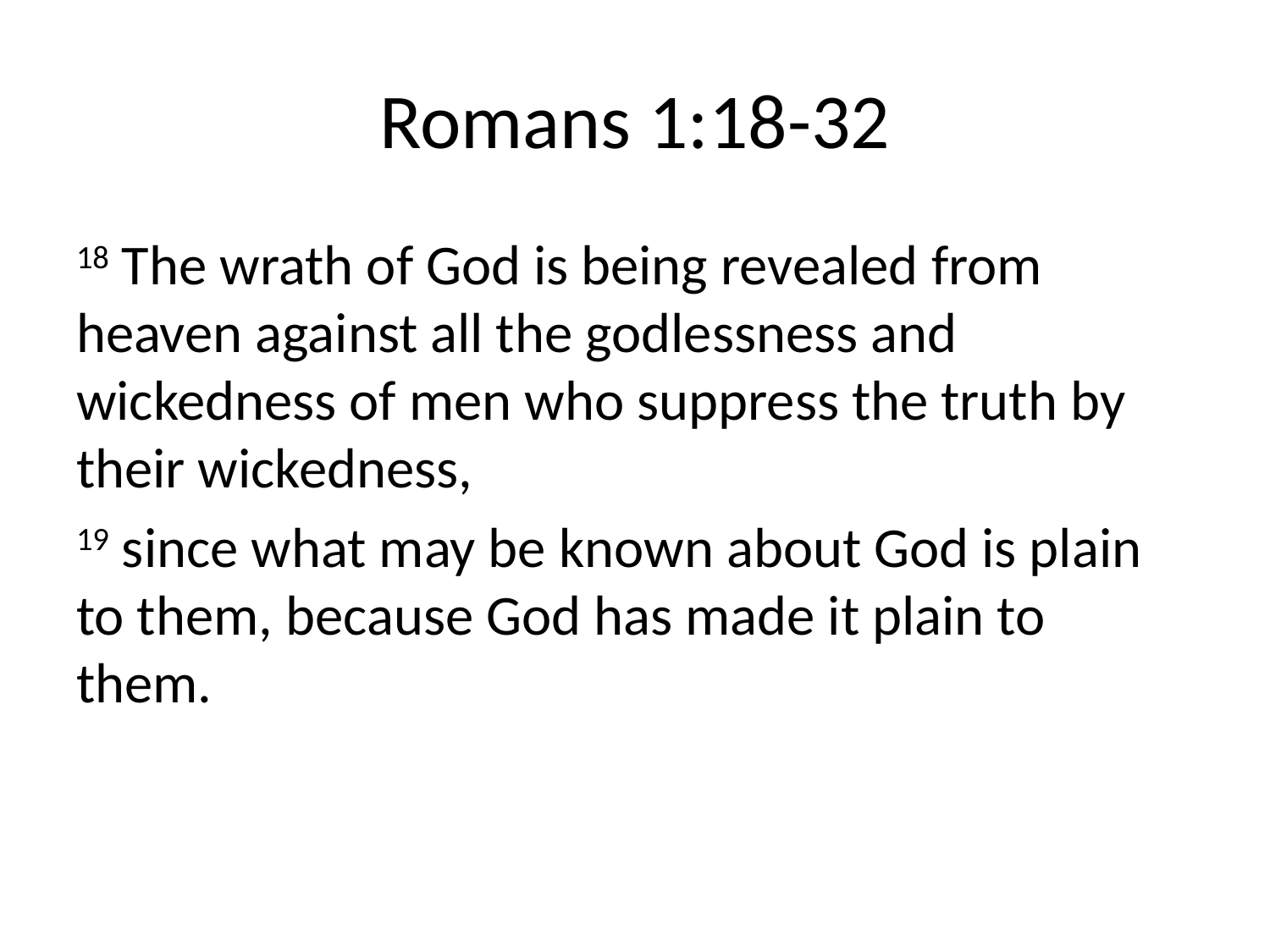

# Romans 1:18-32
18 The wrath of God is being revealed from heaven against all the godlessness and wickedness of men who suppress the truth by their wickedness,
19 since what may be known about God is plain to them, because God has made it plain to them.